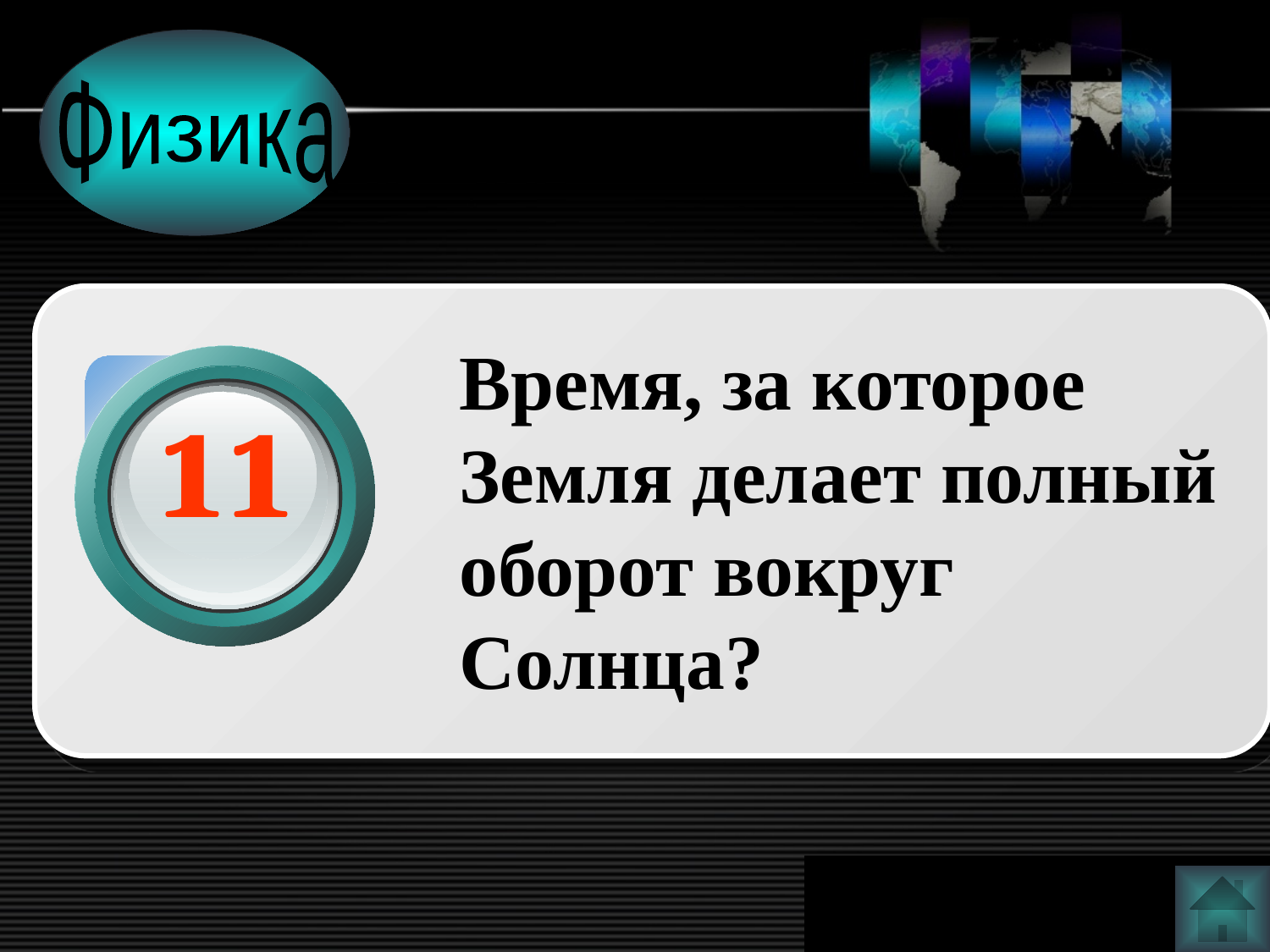

Физика

Время, за которое Земля делает полный оборот вокруг Солнца?

11

www.themegallery.com